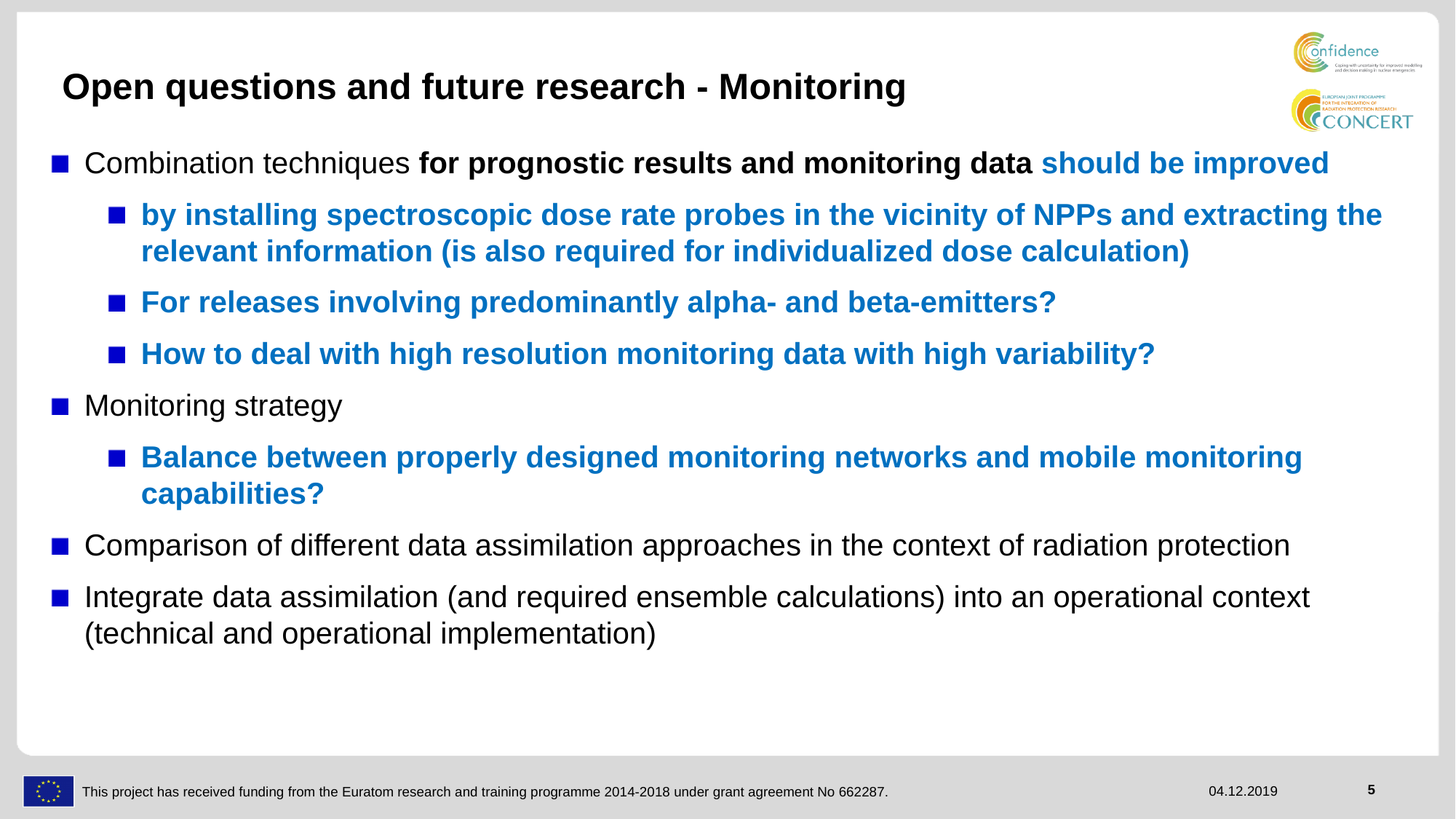

# Open questions and future research - Monitoring
Combination techniques for prognostic results and monitoring data should be improved
by installing spectroscopic dose rate probes in the vicinity of NPPs and extracting the relevant information (is also required for individualized dose calculation)
For releases involving predominantly alpha- and beta-emitters?
How to deal with high resolution monitoring data with high variability?
Monitoring strategy
Balance between properly designed monitoring networks and mobile monitoring capabilities?
Comparison of different data assimilation approaches in the context of radiation protection
Integrate data assimilation (and required ensemble calculations) into an operational context (technical and operational implementation)